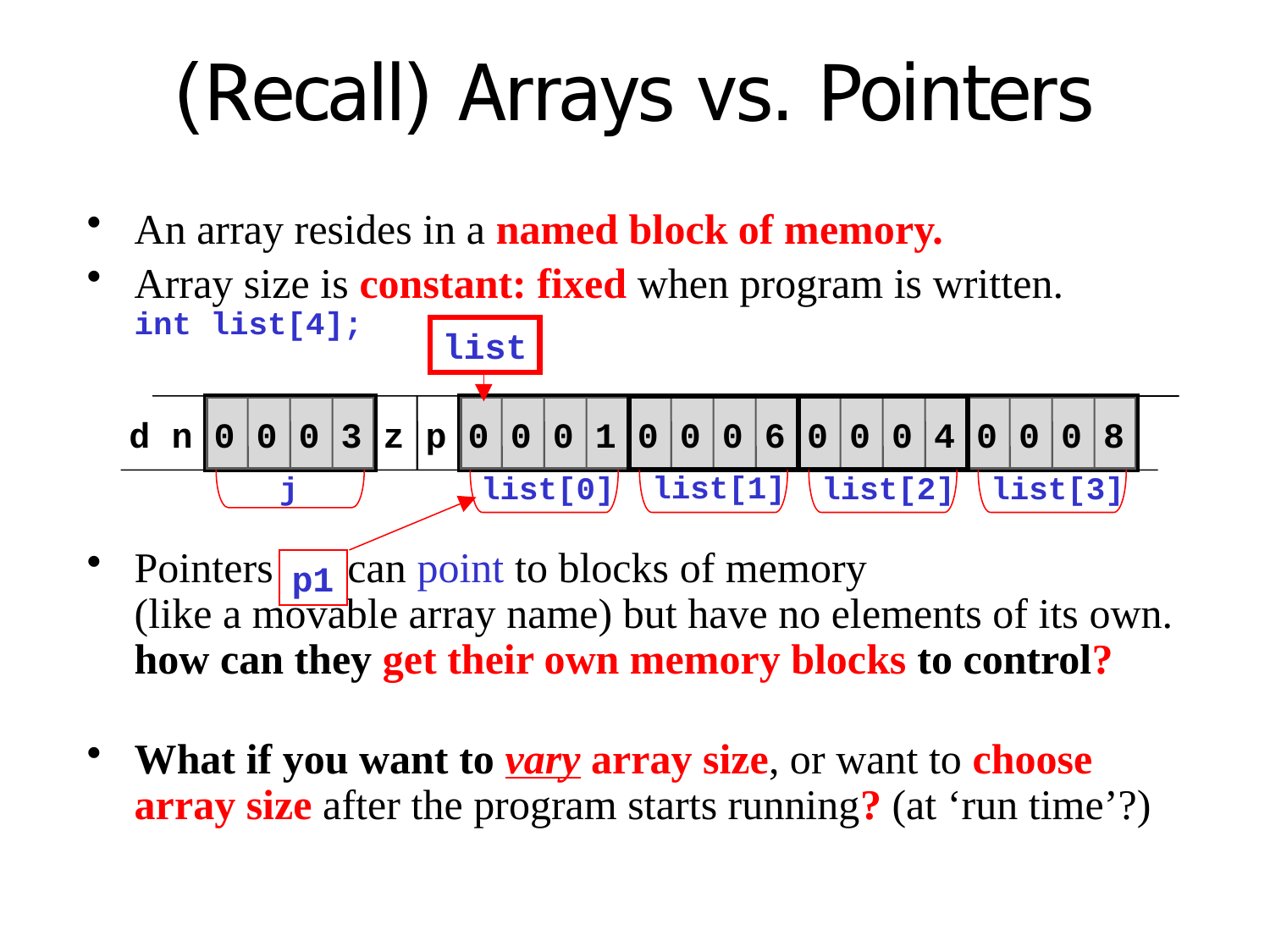

# (Recall) Arrays vs. Pointers
An array resides in a named block of memory.
Array size is constant: fixed when program is written.
int list[4];

Pointers       can point to blocks of memory
(like a movable array name) but have no elements of its own.
how can they get their own memory blocks to control?
What if you want to vary array size, or want to choose array size after the program starts running? (at ‘run time’?)

list

 d n 0 0 0 3 z p 0 0 0 1 0 0 0 6 0 0 0 4 0 0 0 8

list[1]
j
list[0]
list[2]
list[3]

p1